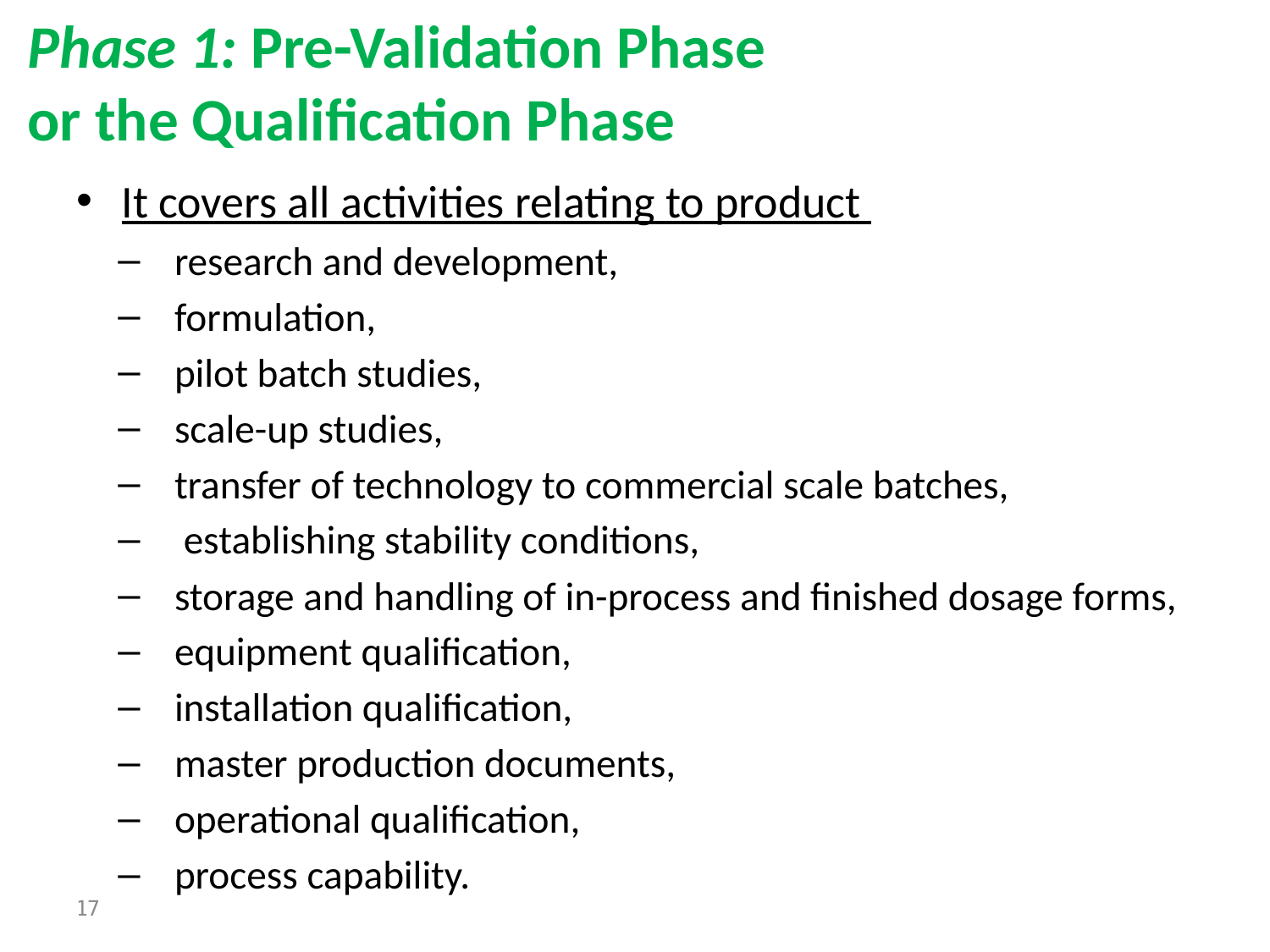

# Phase 1: Pre-Validation Phase or the Qualification Phase
It covers all activities relating to product
research and development,
formulation,
pilot batch studies,
scale-up studies,
transfer of technology to commercial scale batches,
 establishing stability conditions,
storage and handling of in-process and finished dosage forms,
equipment qualification,
installation qualification,
master production documents,
operational qualification,
process capability.

17